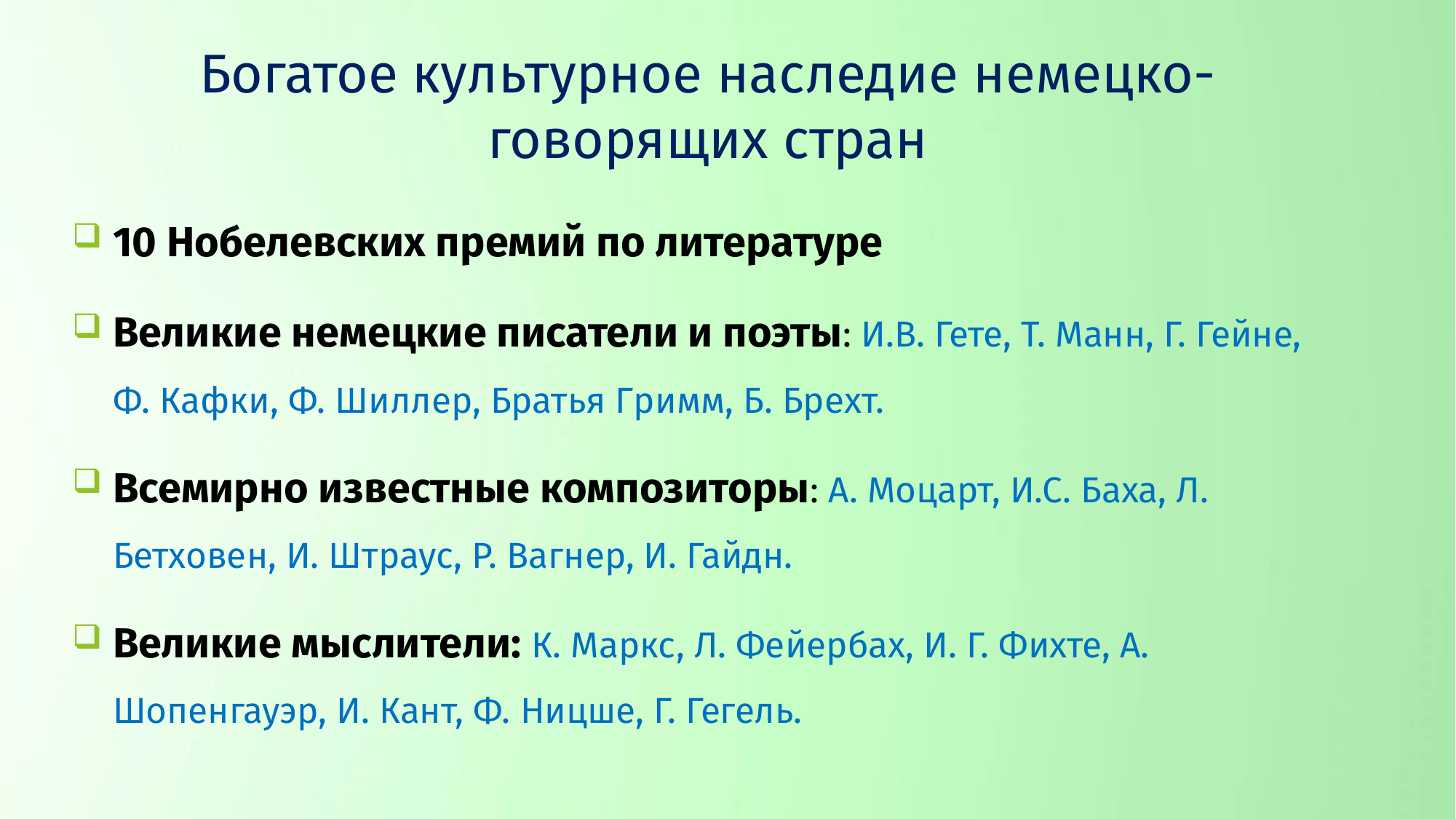

# Богатое культурное наследие немецко-говорящих стран
10 Нобелевских премий по литературе
Великие немецкие писатели и поэты: И.В. Гете, Т. Манн, Г. Гейне, Ф. Кафки, Ф. Шиллер, Братья Гримм, Б. Брехт.
Всемирно известные композиторы: А. Моцарт, И.С. Баха, Л. Бетховен, И. Штраус, Р. Вагнер, И. Гайдн.
Великие мыслители: К. Маркс, Л. Фейербах, И. Г. Фихте, А. Шопенгауэр, И. Кант, Ф. Ницше, Г. Гегель.